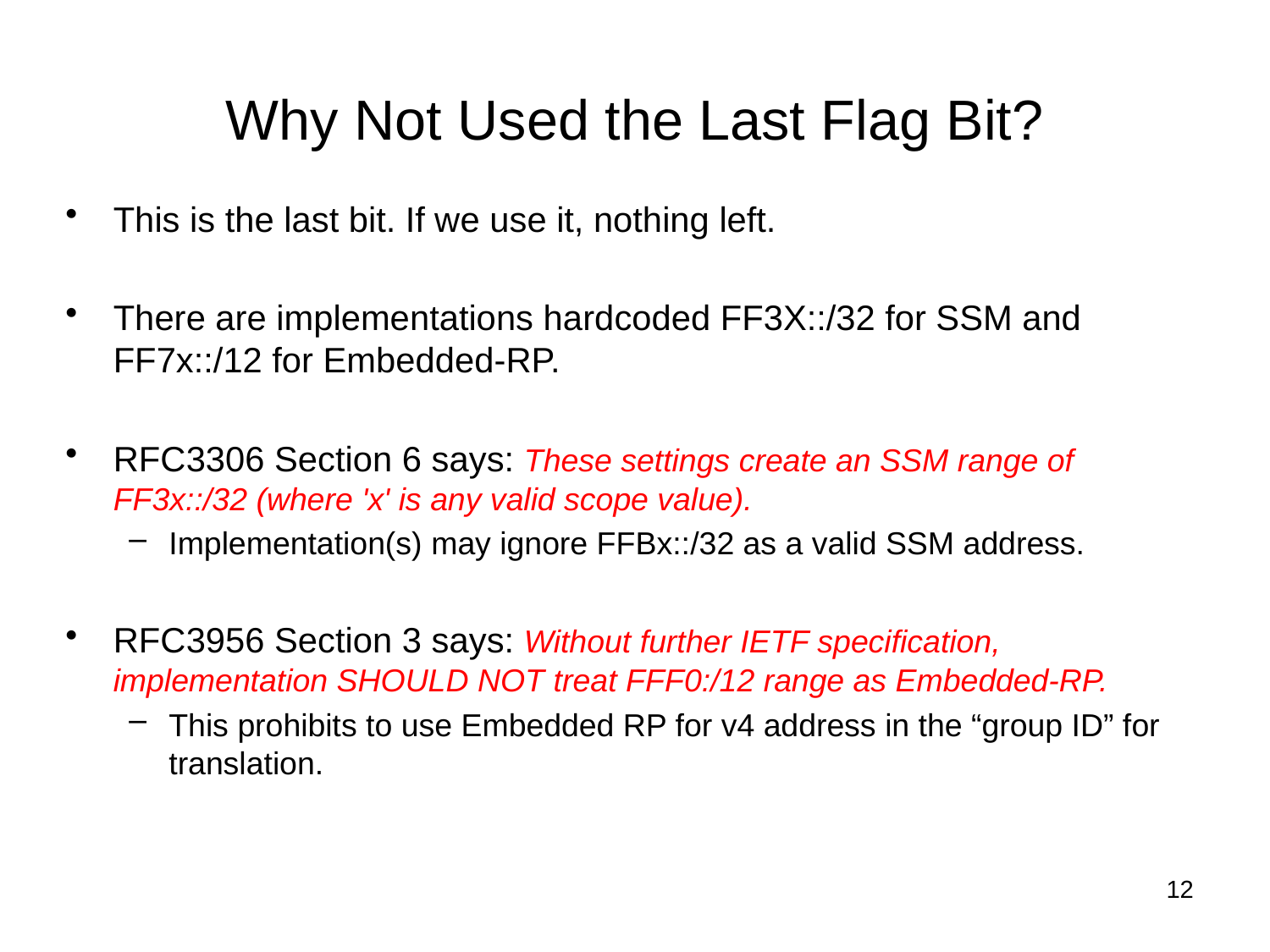

# Why Not Used the Last Flag Bit?
This is the last bit. If we use it, nothing left.

There are implementations hardcoded FF3X::/32 for SSM and FF7x::/12 for Embedded-RP.

RFC3306 Section 6 says: These settings create an SSM range of FF3x::/32 (where 'x' is any valid scope value).
Implementation(s) may ignore FFBx::/32 as a valid SSM address.

RFC3956 Section 3 says: Without further IETF specification, implementation SHOULD NOT treat FFF0:/12 range as Embedded-RP.
This prohibits to use Embedded RP for v4 address in the “group ID” for translation.
12